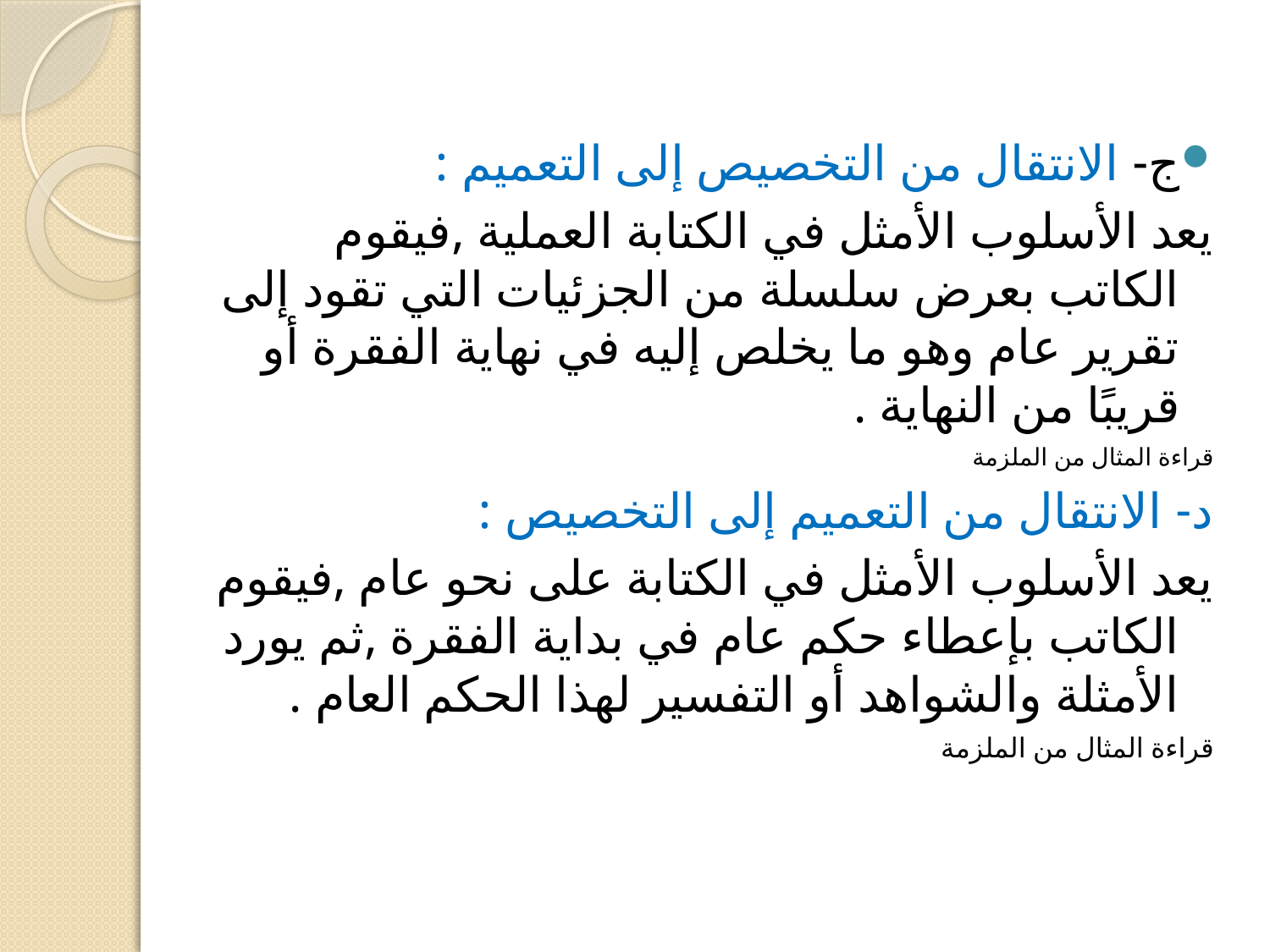

ج- الانتقال من التخصيص إلى التعميم :
يعد الأسلوب الأمثل في الكتابة العملية ,فيقوم الكاتب بعرض سلسلة من الجزئيات التي تقود إلى تقرير عام وهو ما يخلص إليه في نهاية الفقرة أو قريبًا من النهاية .
قراءة المثال من الملزمة
د- الانتقال من التعميم إلى التخصيص :
يعد الأسلوب الأمثل في الكتابة على نحو عام ,فيقوم الكاتب بإعطاء حكم عام في بداية الفقرة ,ثم يورد الأمثلة والشواهد أو التفسير لهذا الحكم العام .
قراءة المثال من الملزمة